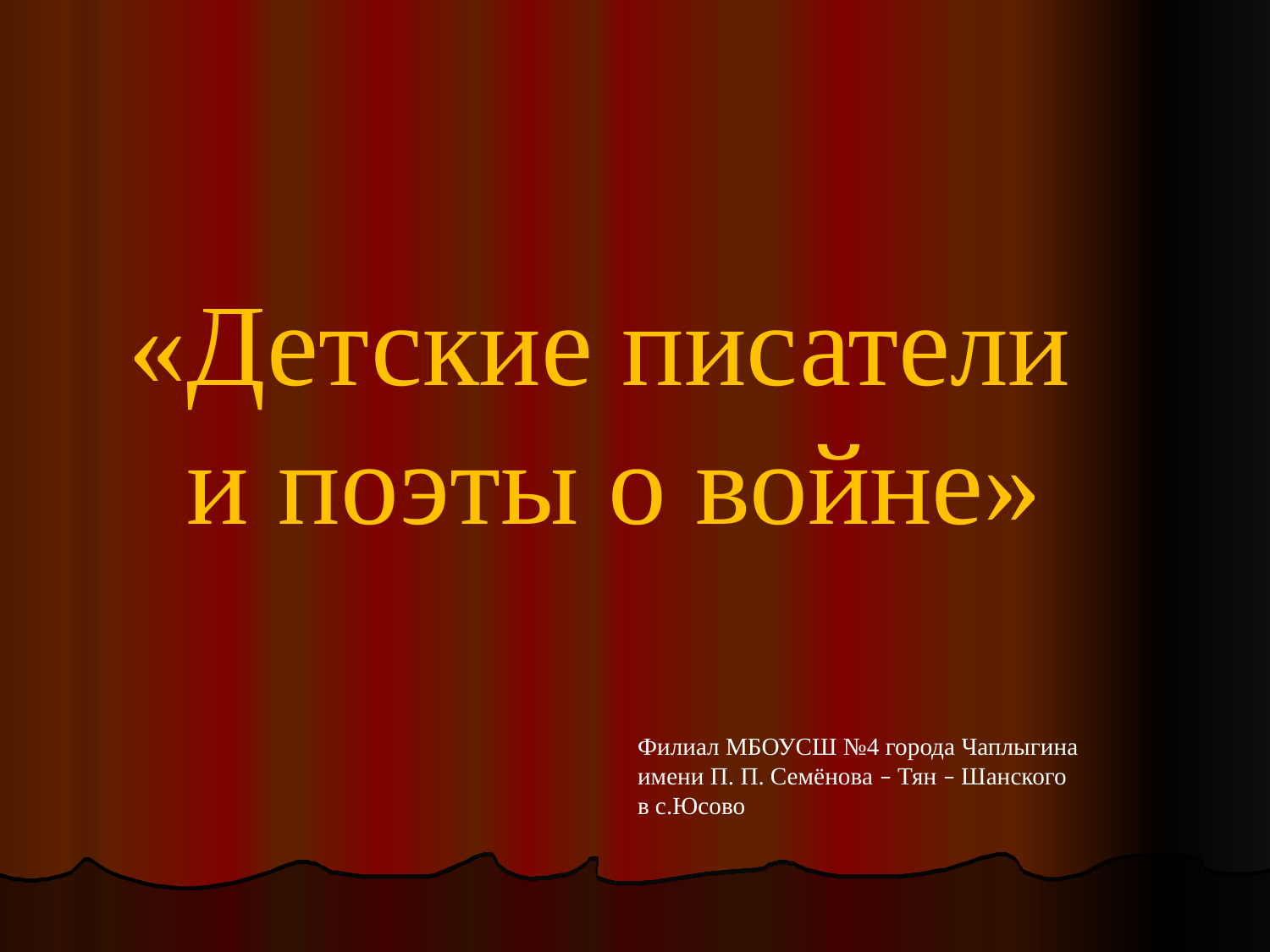

# «Детские писатели и поэты о войне»
Филиал МБОУСШ №4 города Чаплыгина
имени П. П. Семёнова – Тян – Шанского
в с.Юсово